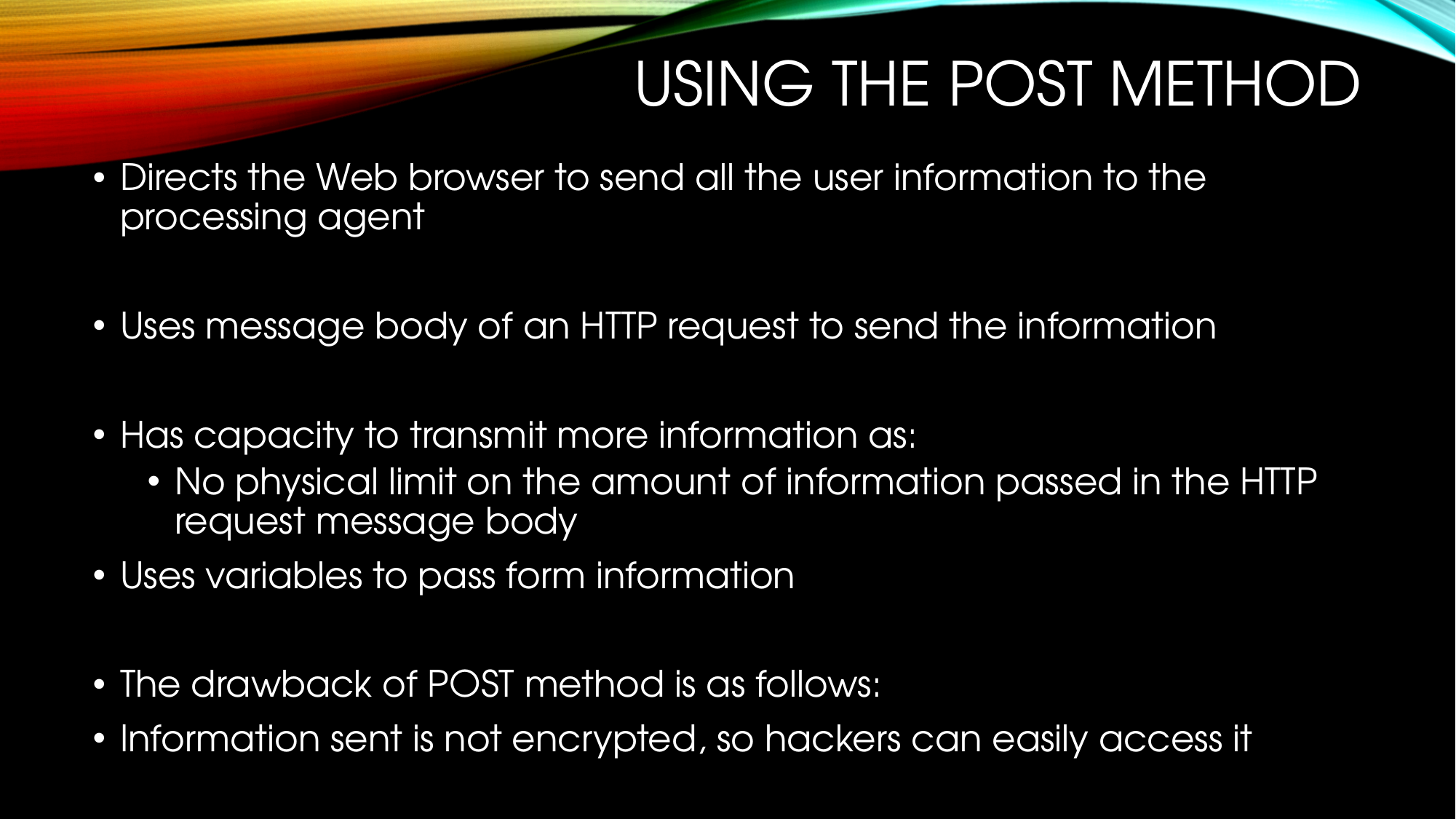

# Using the POST Method
Directs the Web browser to send all the user information to the processing agent

Uses message body of an HTTP request to send the information

Has capacity to transmit more information as:
No physical limit on the amount of information passed in the HTTP request message body
Uses variables to pass form information

The drawback of POST method is as follows:
Information sent is not encrypted, so hackers can easily access it